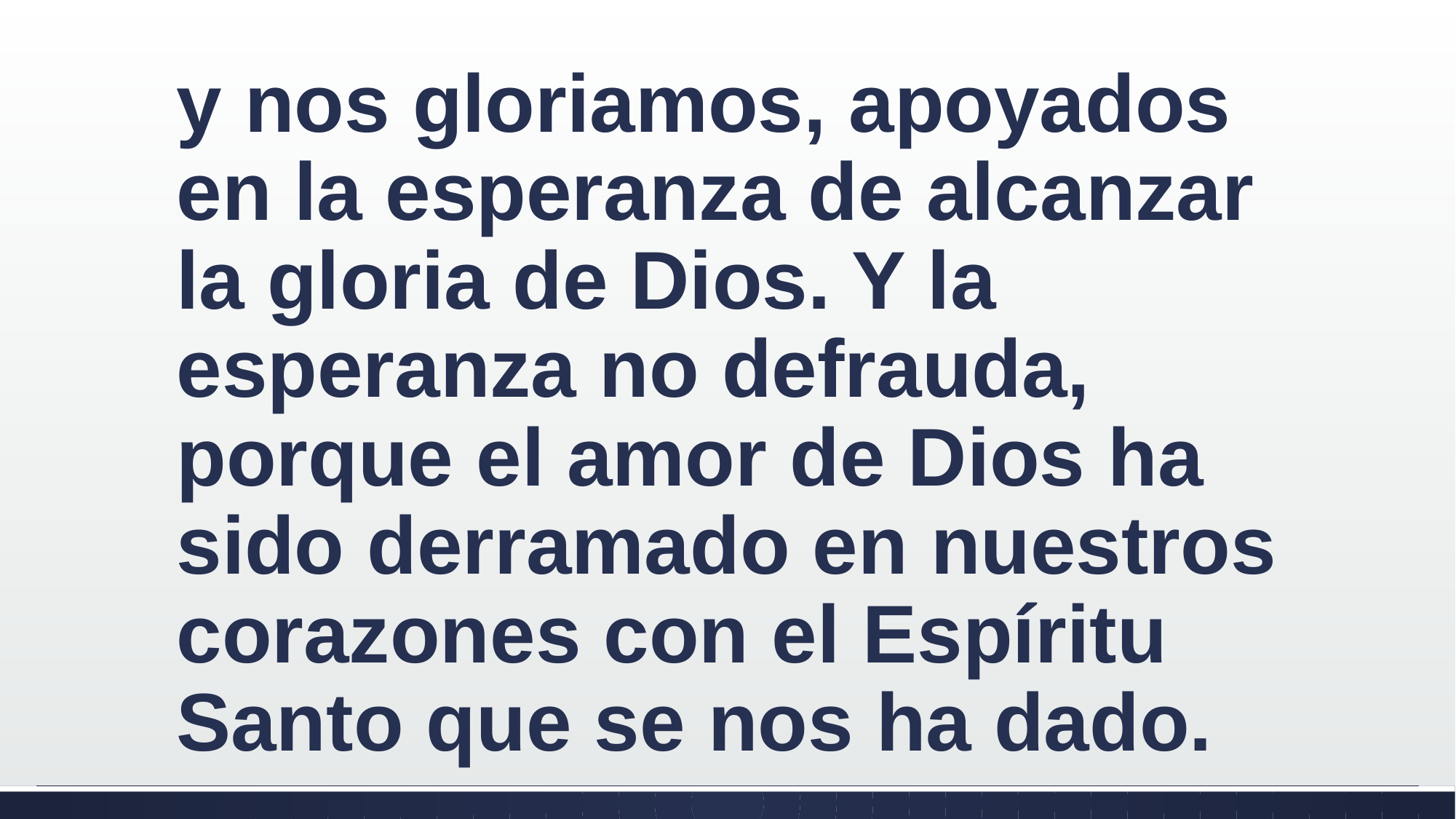

#
y nos gloriamos, apoyados en la esperanza de alcanzar la gloria de Dios. Y la esperanza no defrauda, porque el amor de Dios ha sido derramado en nuestros corazones con el Espíritu Santo que se nos ha dado.